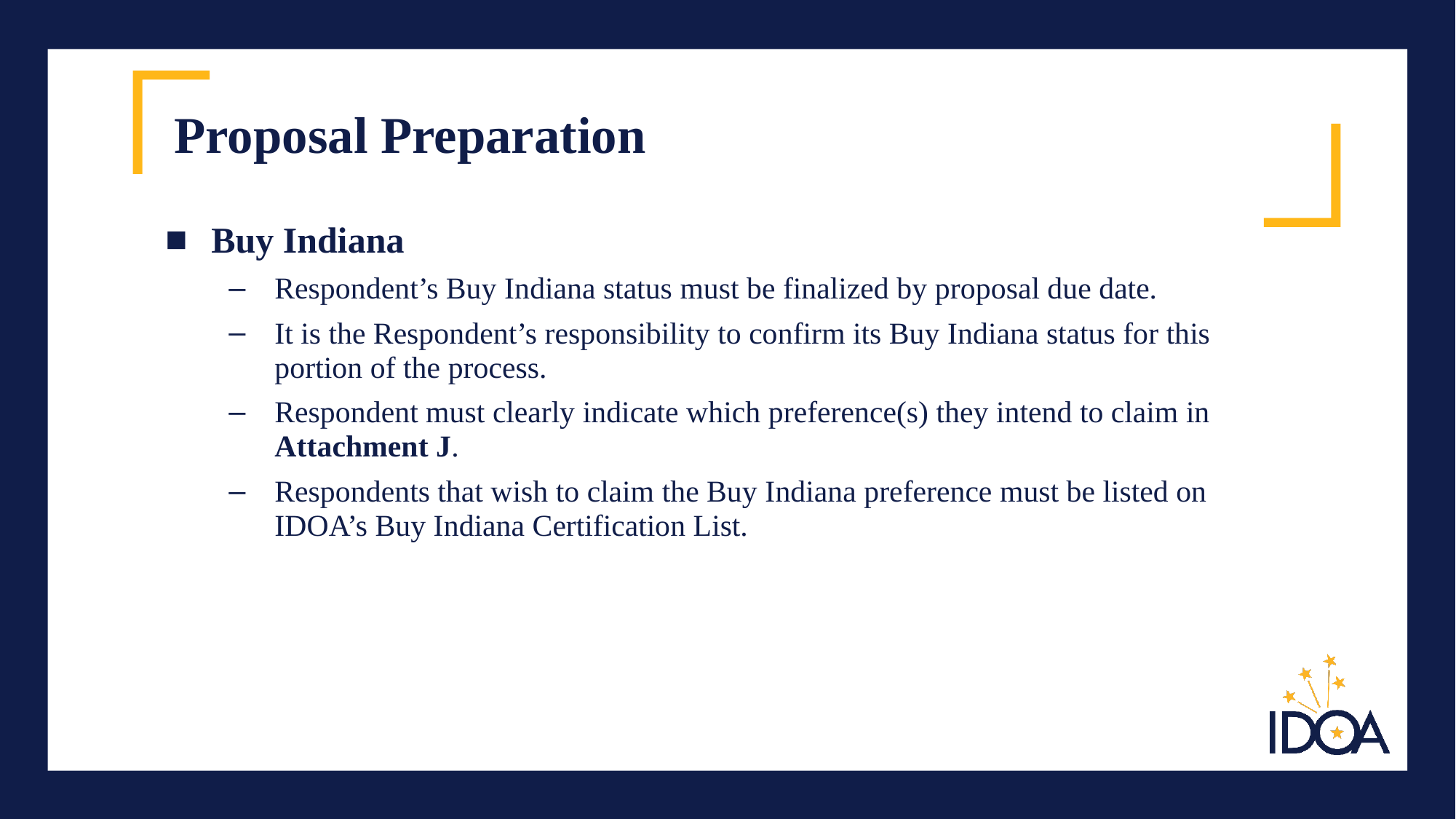

# Proposal Preparation
Buy Indiana
Respondent’s Buy Indiana status must be finalized by proposal due date.
It is the Respondent’s responsibility to confirm its Buy Indiana status for this portion of the process.
Respondent must clearly indicate which preference(s) they intend to claim in Attachment J.
Respondents that wish to claim the Buy Indiana preference must be listed on IDOA’s Buy Indiana Certification List.